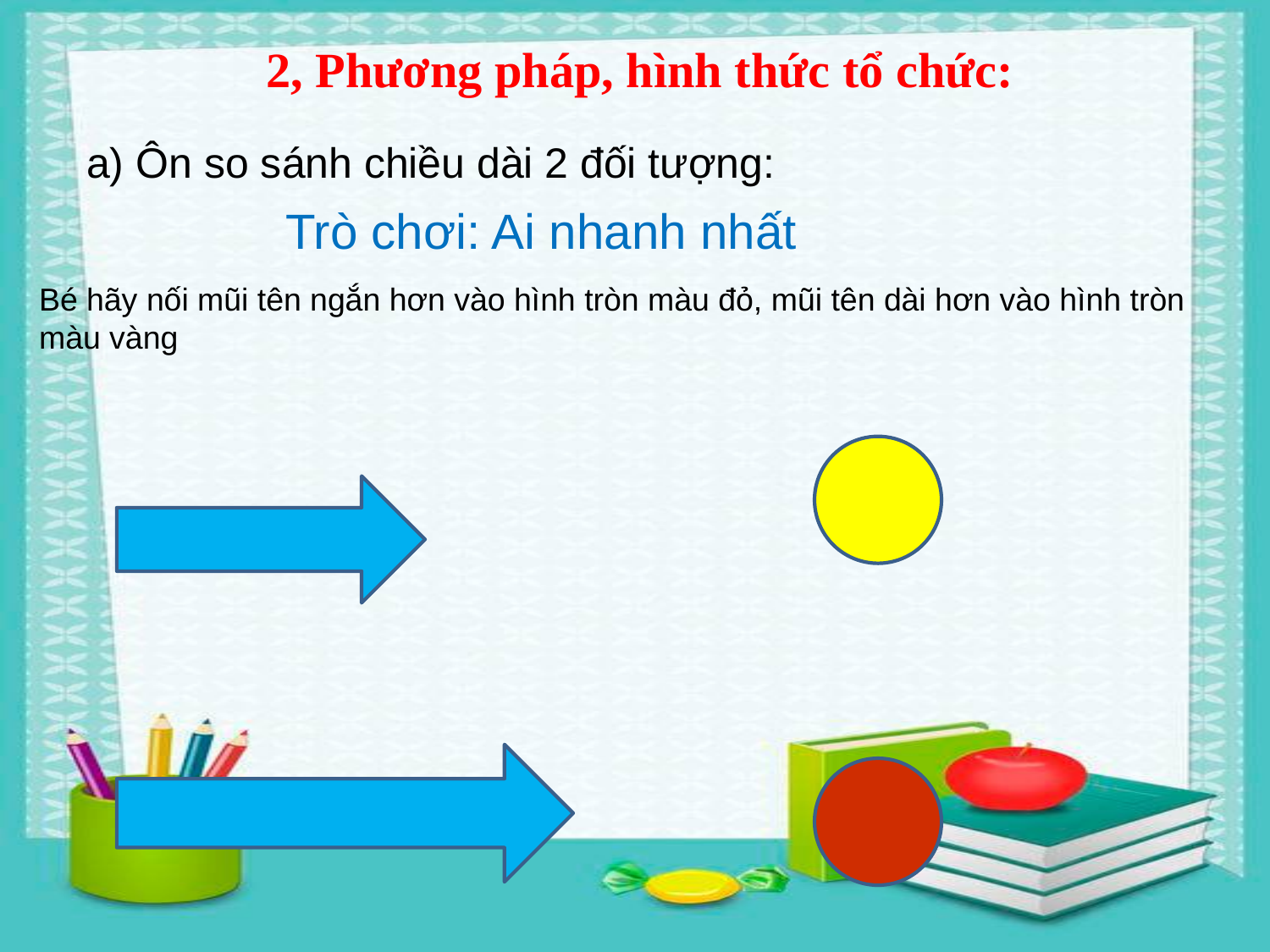

2, Phương pháp, hình thức tổ chức:
a) Ôn so sánh chiều dài 2 đối tượng:
Trò chơi: Ai nhanh nhất
Bé hãy nối mũi tên ngắn hơn vào hình tròn màu đỏ, mũi tên dài hơn vào hình tròn màu vàng